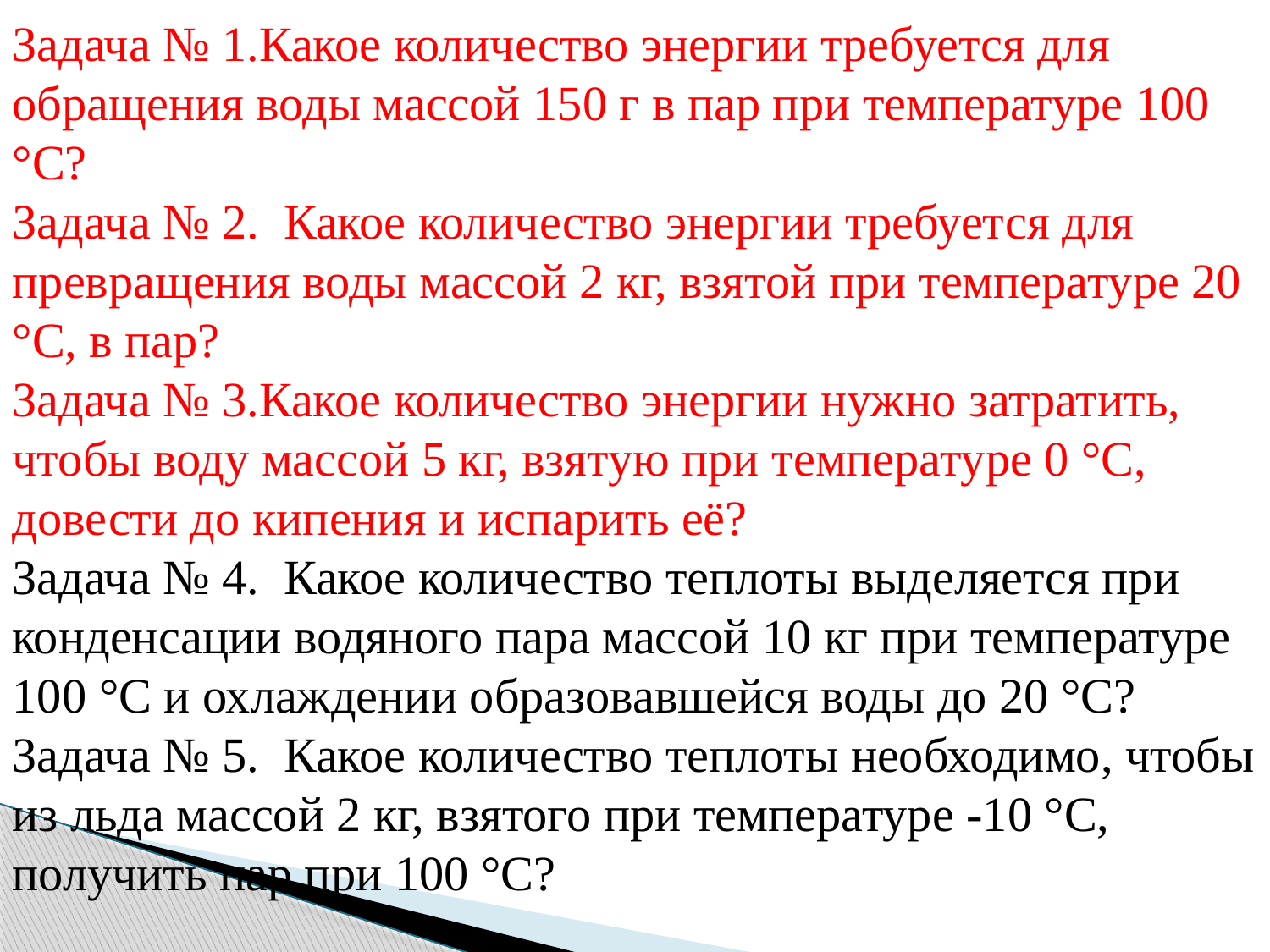

Задача № 1.Какое количество энергии требуется для обращения воды массой 150 г в пар при температуре 100 °С?
Задача № 2.  Какое количество энергии требуется для превращения воды массой 2 кг, взятой при температуре 20 °С, в пар?
Задача № 3.Какое количество энергии нужно затратить, чтобы воду массой 5 кг, взятую при температуре 0 °С, довести до кипения и испарить её?
Задача № 4.  Какое количество теплоты выделяется при конденсации водяного пара массой 10 кг при температуре 100 °С и охлаждении образовавшейся воды до 20 °С?
Задача № 5.  Какое количество теплоты необходимо, чтобы из льда массой 2 кг, взятого при температуре -10 °С, получить пар при 100 °С?